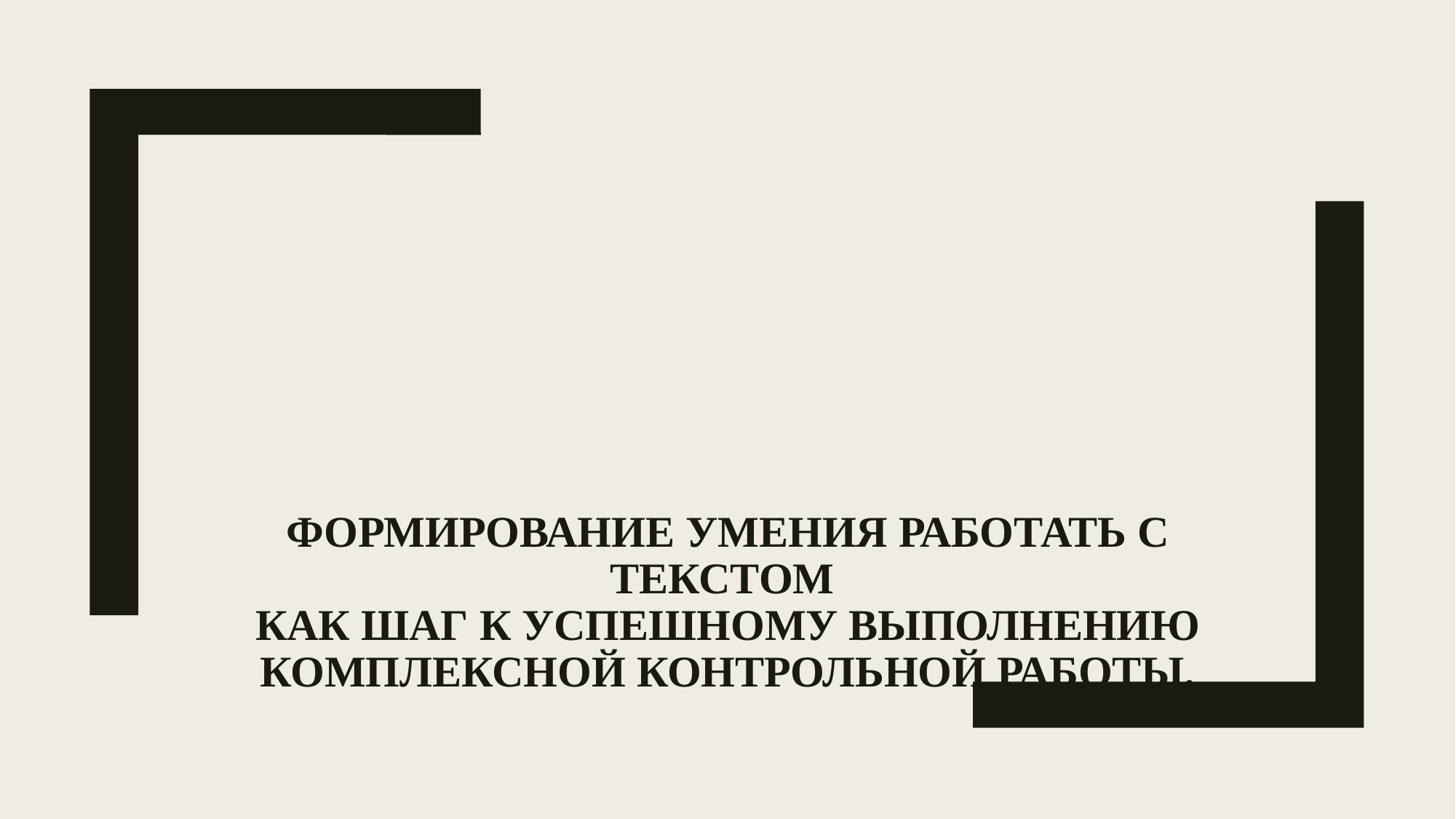

# Формирование умения работать с текстом как шаг к успешному выполнению комплексной контрольной работы.